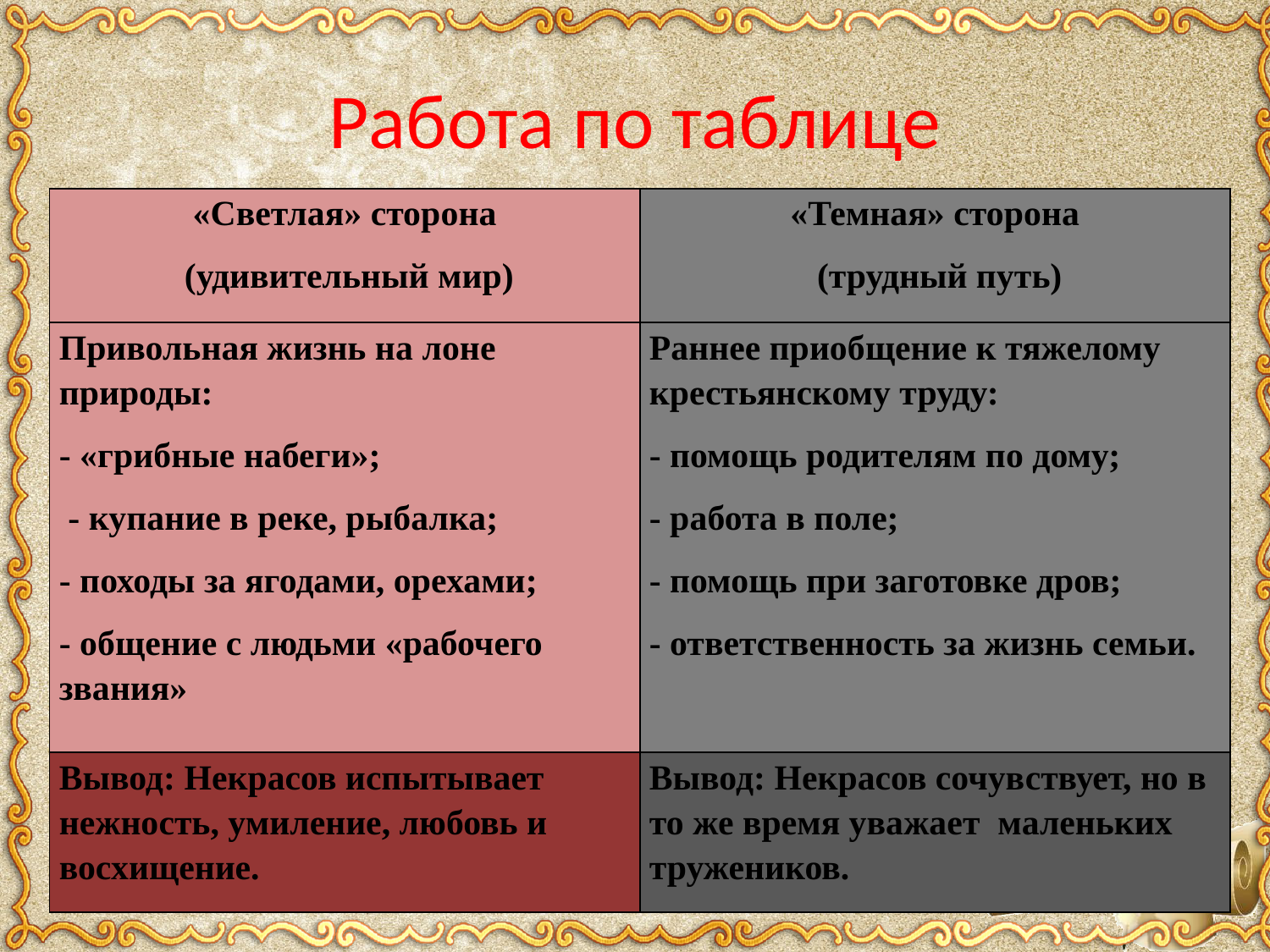

# Работа по таблице
| «Светлая» сторона (удивительный мир) | «Темная» сторона (трудный путь) |
| --- | --- |
| Привольная жизнь на лоне природы: - «грибные набеги»; - купание в реке, рыбалка; - походы за ягодами, орехами; - общение с людьми «рабочего звания» | Раннее приобщение к тяжелому крестьянскому труду: - помощь родителям по дому; - работа в поле; - помощь при заготовке дров; - ответственность за жизнь семьи. |
| Вывод: Некрасов испытывает нежность, умиление, любовь и восхищение. | Вывод: Некрасов сочувствует, но в то же время уважает маленьких тружеников. |